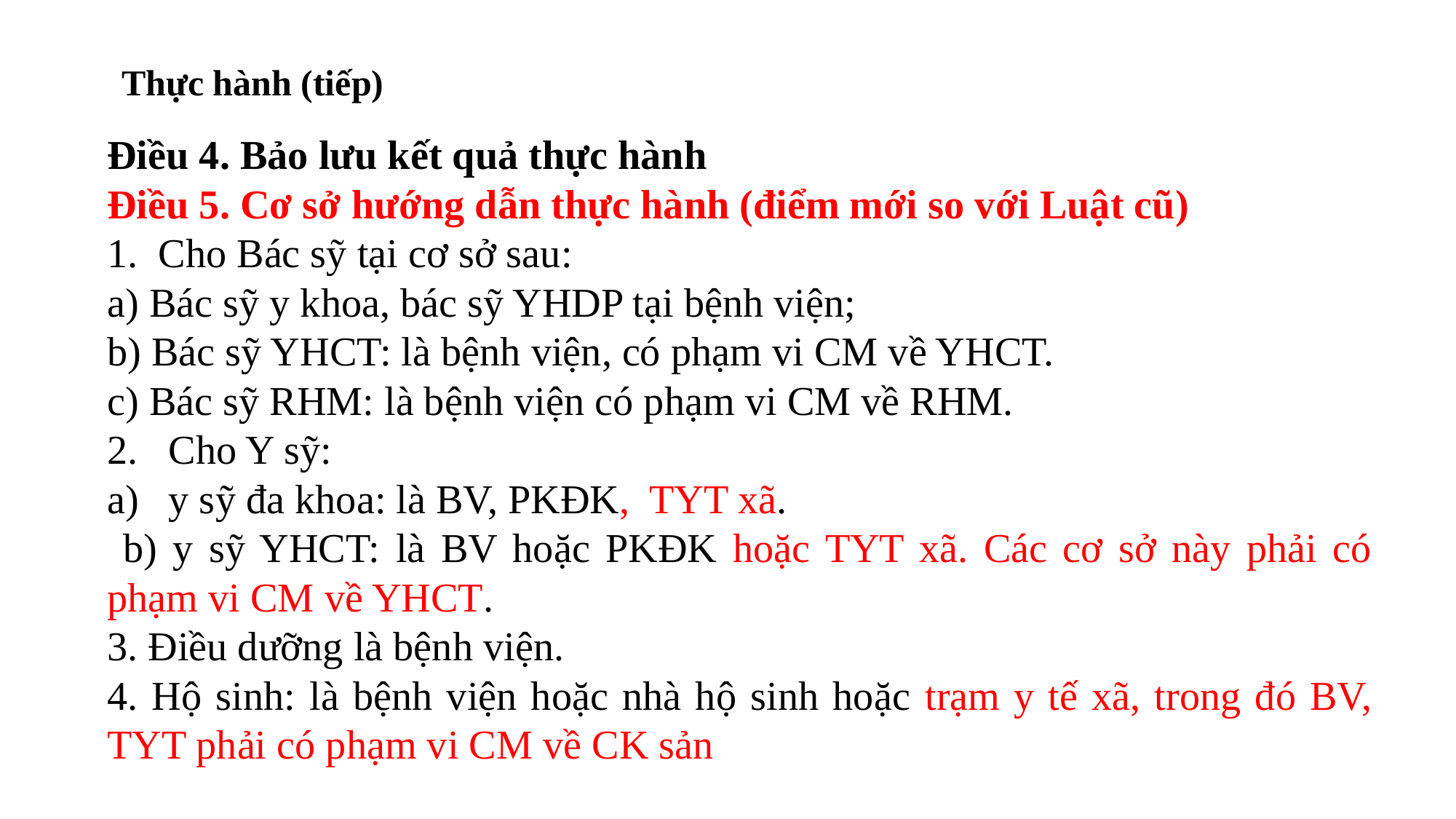

# Thực hành (tiếp)
Điều 4. Bảo lưu kết quả thực hành
Điều 5. Cơ sở hướng dẫn thực hành (điểm mới so với Luật cũ)
1.  Cho Bác sỹ tại cơ sở sau:
a) Bác sỹ y khoa, bác sỹ YHDP tại bệnh viện;
b) Bác sỹ YHCT: là bệnh viện, có phạm vi CM về YHCT.
c) Bác sỹ RHM: là bệnh viện có phạm vi CM về RHM.
Cho Y sỹ:
y sỹ đa khoa: là BV, PKĐK,  TYT xã.
 b) y sỹ YHCT: là BV hoặc PKĐK hoặc TYT xã. Các cơ sở này phải có phạm vi CM về YHCT.
3. Điều dưỡng là bệnh viện.
4. Hộ sinh: là bệnh viện hoặc nhà hộ sinh hoặc trạm y tế xã, trong đó BV, TYT phải có phạm vi CM về CK sản